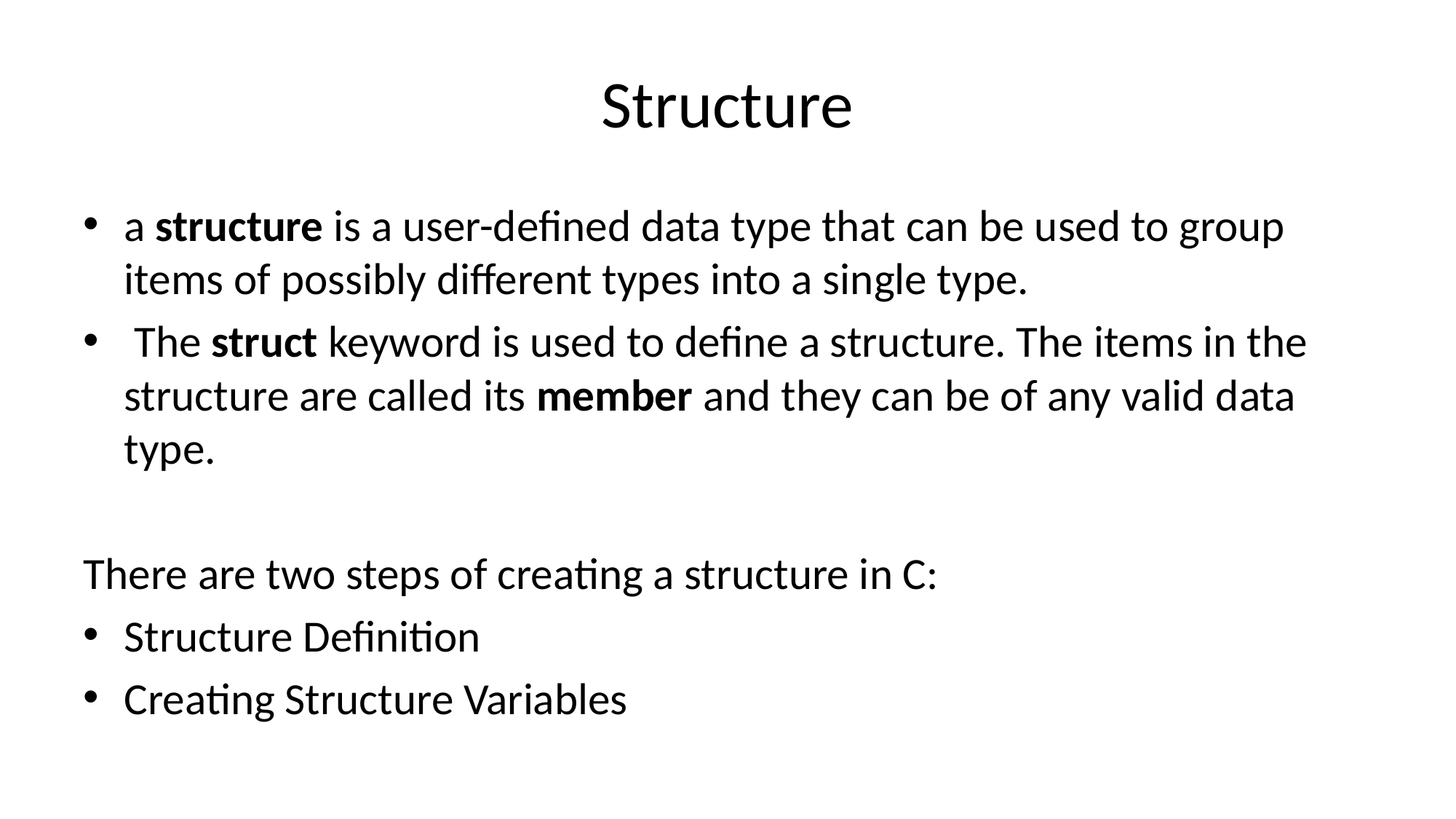

# Structure
a structure is a user-defined data type that can be used to group items of possibly different types into a single type.
 The struct keyword is used to define a structure. The items in the structure are called its member and they can be of any valid data type.

There are two steps of creating a structure in C:
Structure Definition
Creating Structure Variables